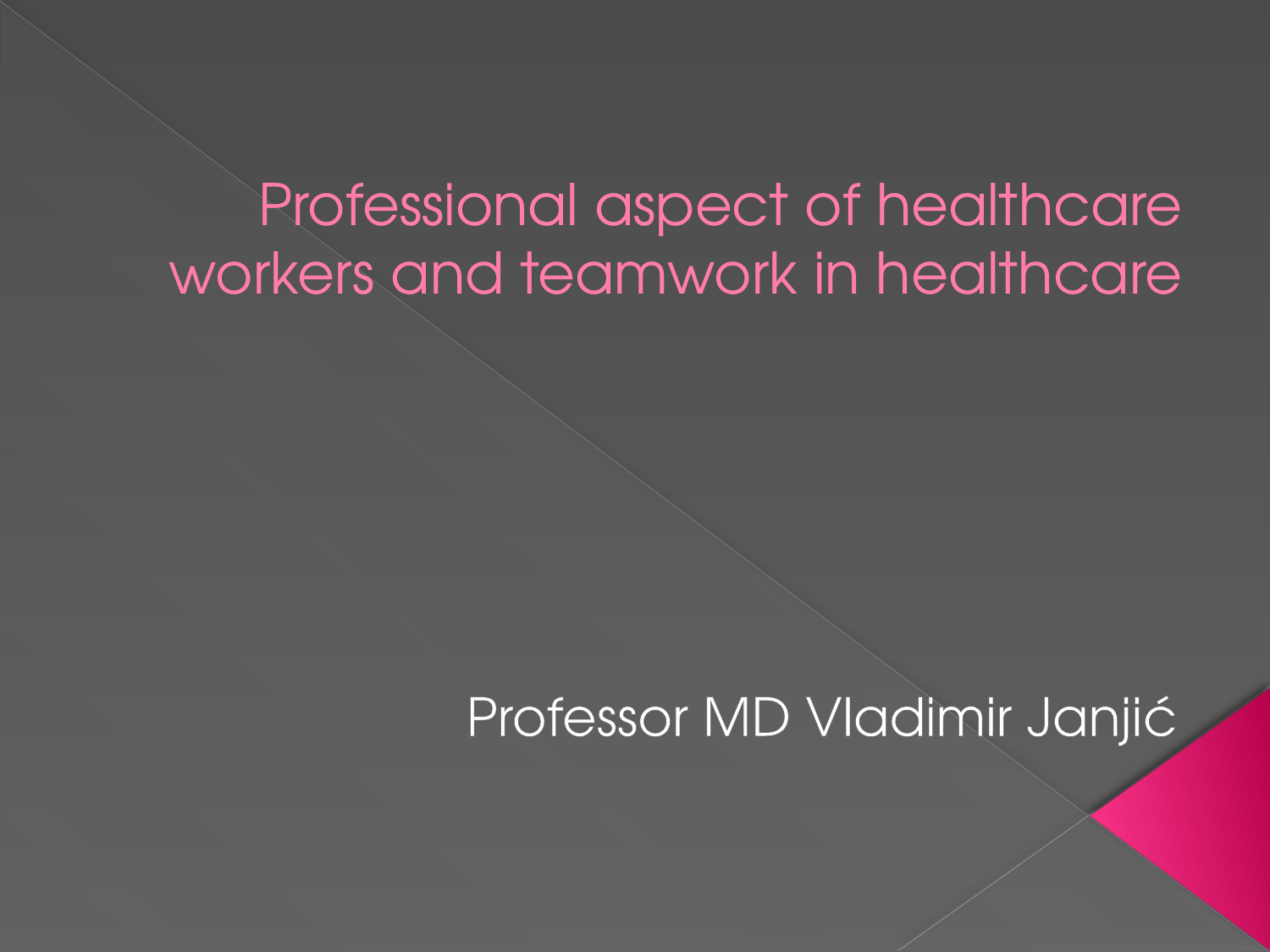

# Professional aspect of healthcare workers and teamwork in healthcare
Professor MD Vladimir Janjić